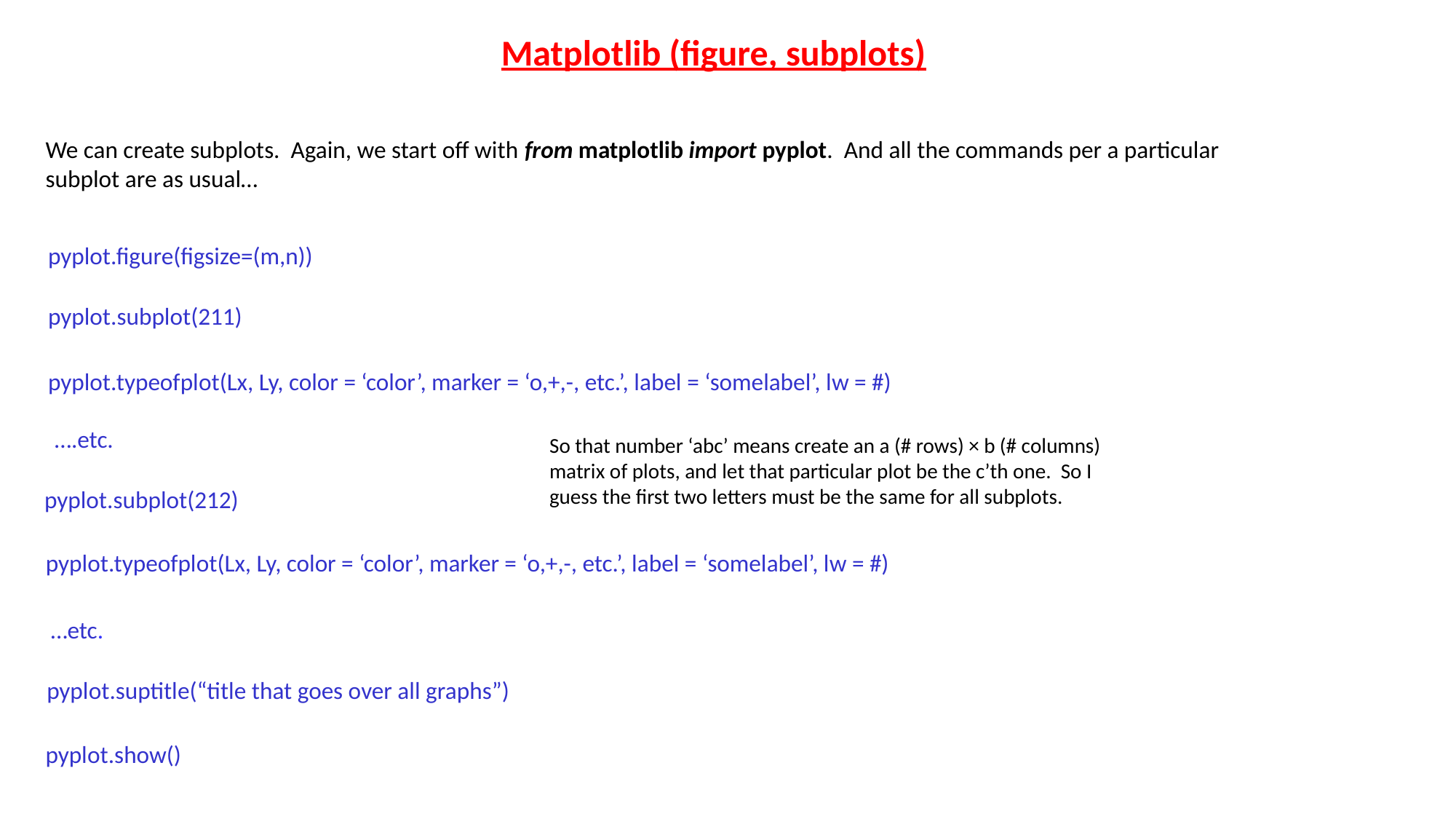

Matplotlib (figure, subplots)
We can create subplots.  Again, we start off with from matplotlib import pyplot.  And all the commands per a particular subplot are as usual…
pyplot.figure(figsize=(m,n))
pyplot.subplot(211)
pyplot.typeofplot(Lx, Ly, color = ‘color’, marker = ‘o,+,-, etc.’, label = ‘somelabel’, lw = #)
….etc.
So that number ‘abc’ means create an a (# rows) × b (# columns) matrix of plots, and let that particular plot be the c’th one.  So I guess the first two letters must be the same for all subplots.
pyplot.subplot(212)
pyplot.typeofplot(Lx, Ly, color = ‘color’, marker = ‘o,+,-, etc.’, label = ‘somelabel’, lw = #)
…etc.
pyplot.suptitle(“title that goes over all graphs”)
pyplot.show()